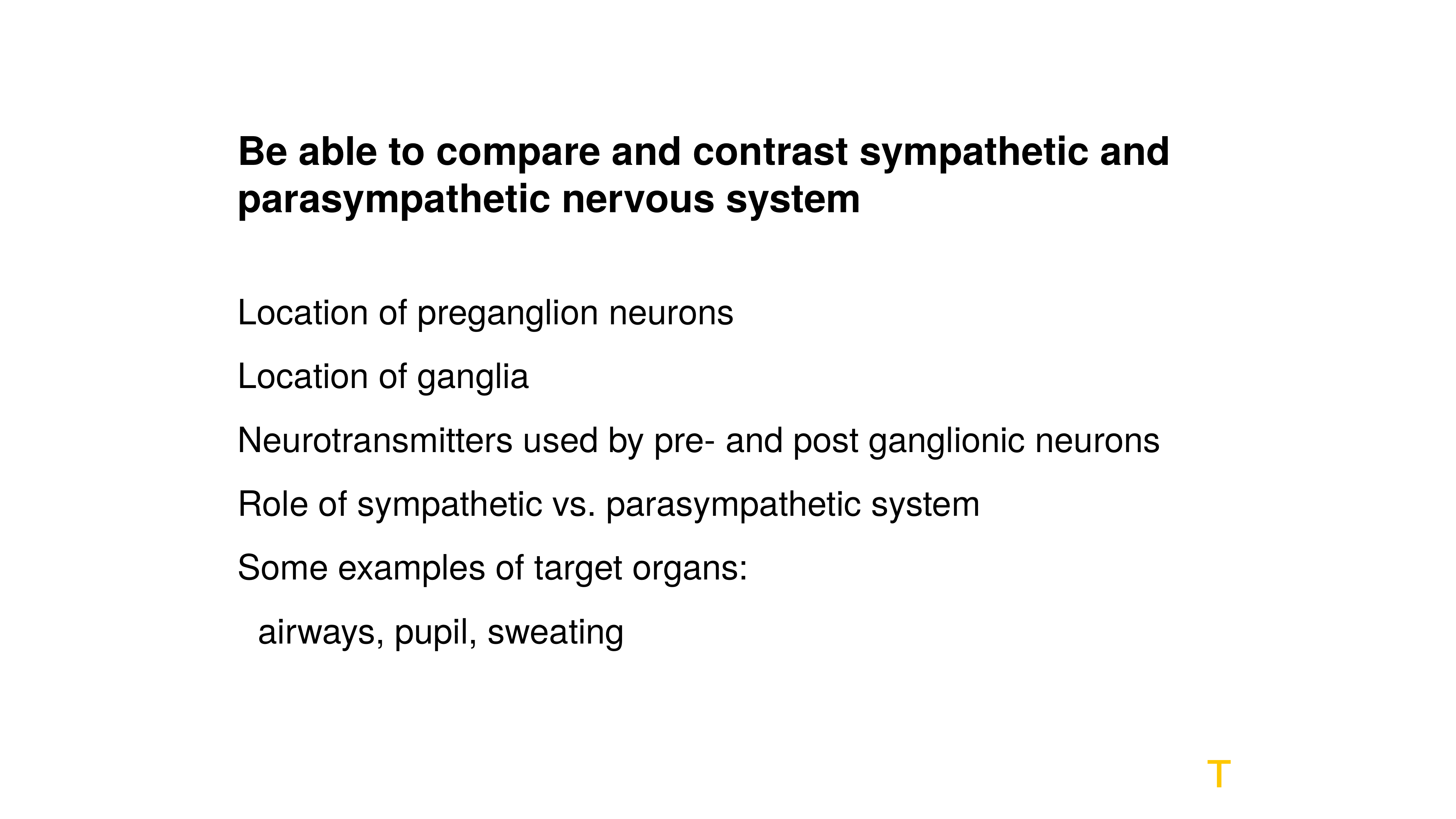

Be able to compare and contrast sympathetic and parasympathetic nervous system

Location of preganglion neurons
Location of ganglia
Neurotransmitters used by pre- and post ganglionic neurons
Role of sympathetic vs. parasympathetic system
Some examples of target organs:
airways, pupil, sweating
T